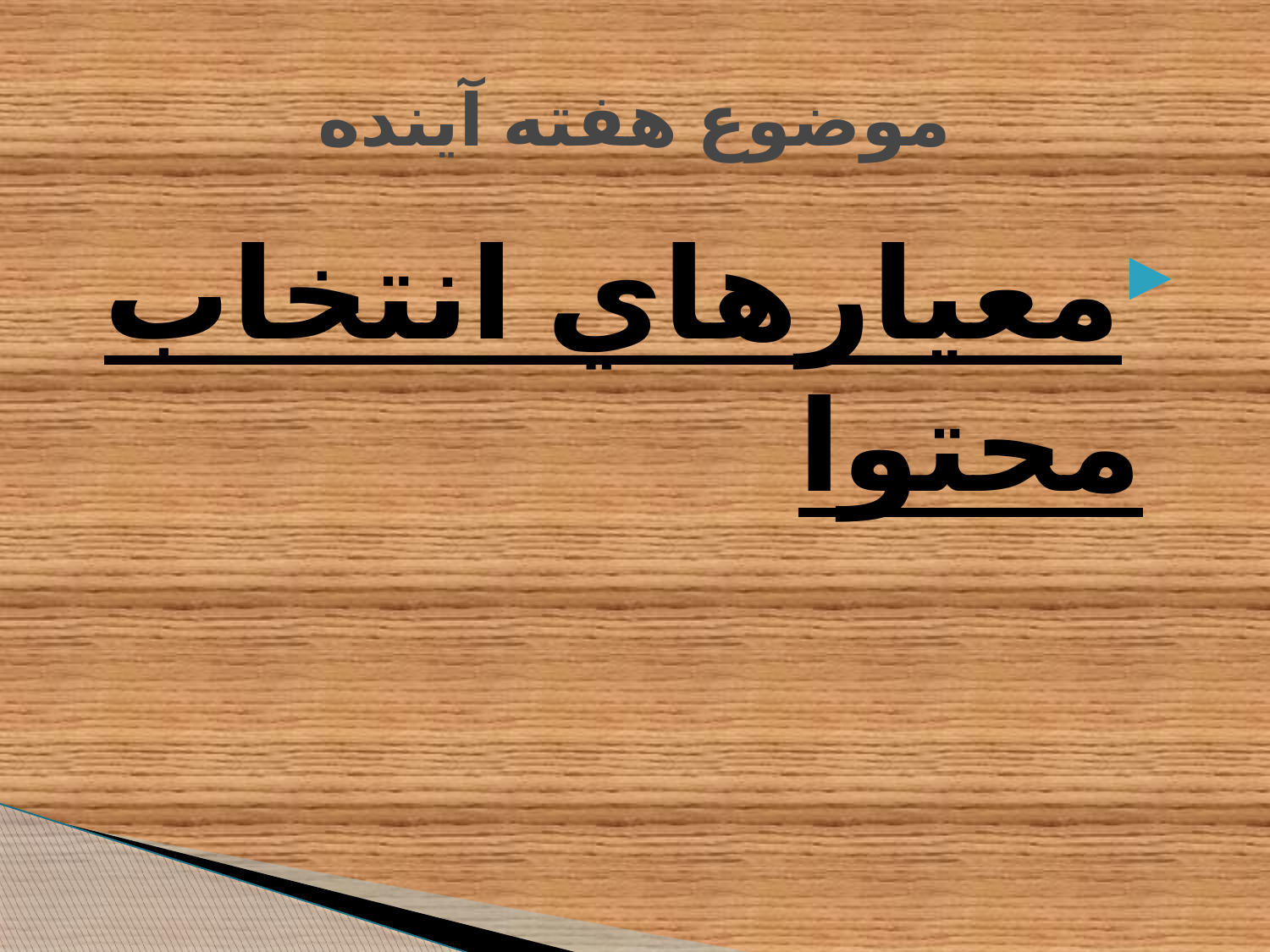

# موضوع هفته آینده
معيارهاي انتخاب محتوا